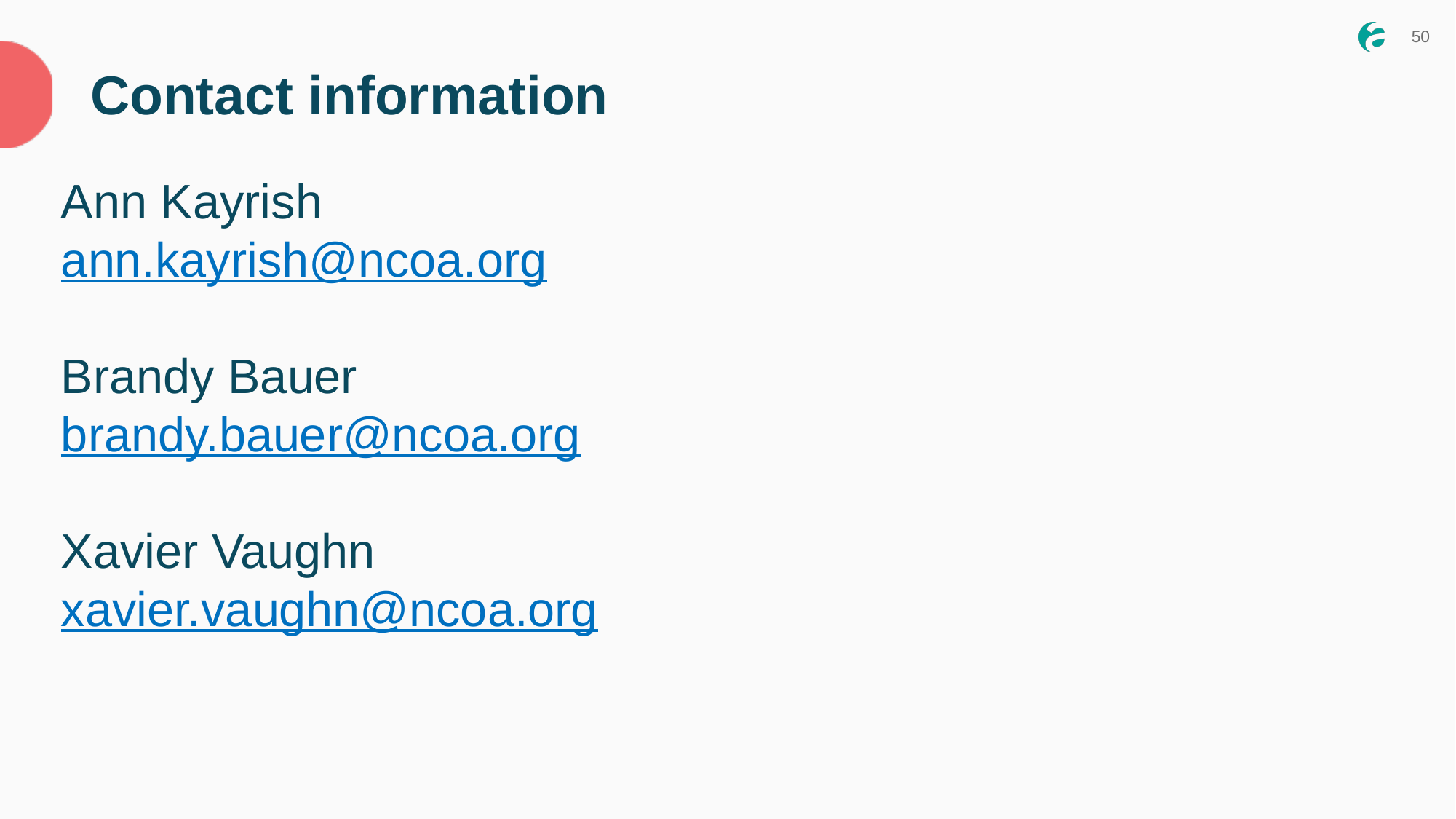

50

Contact information
Ann Kayrish
ann.kayrish@ncoa.org

Brandy Bauer
brandy.bauer@ncoa.org

Xavier Vaughn
xavier.vaughn@ncoa.org